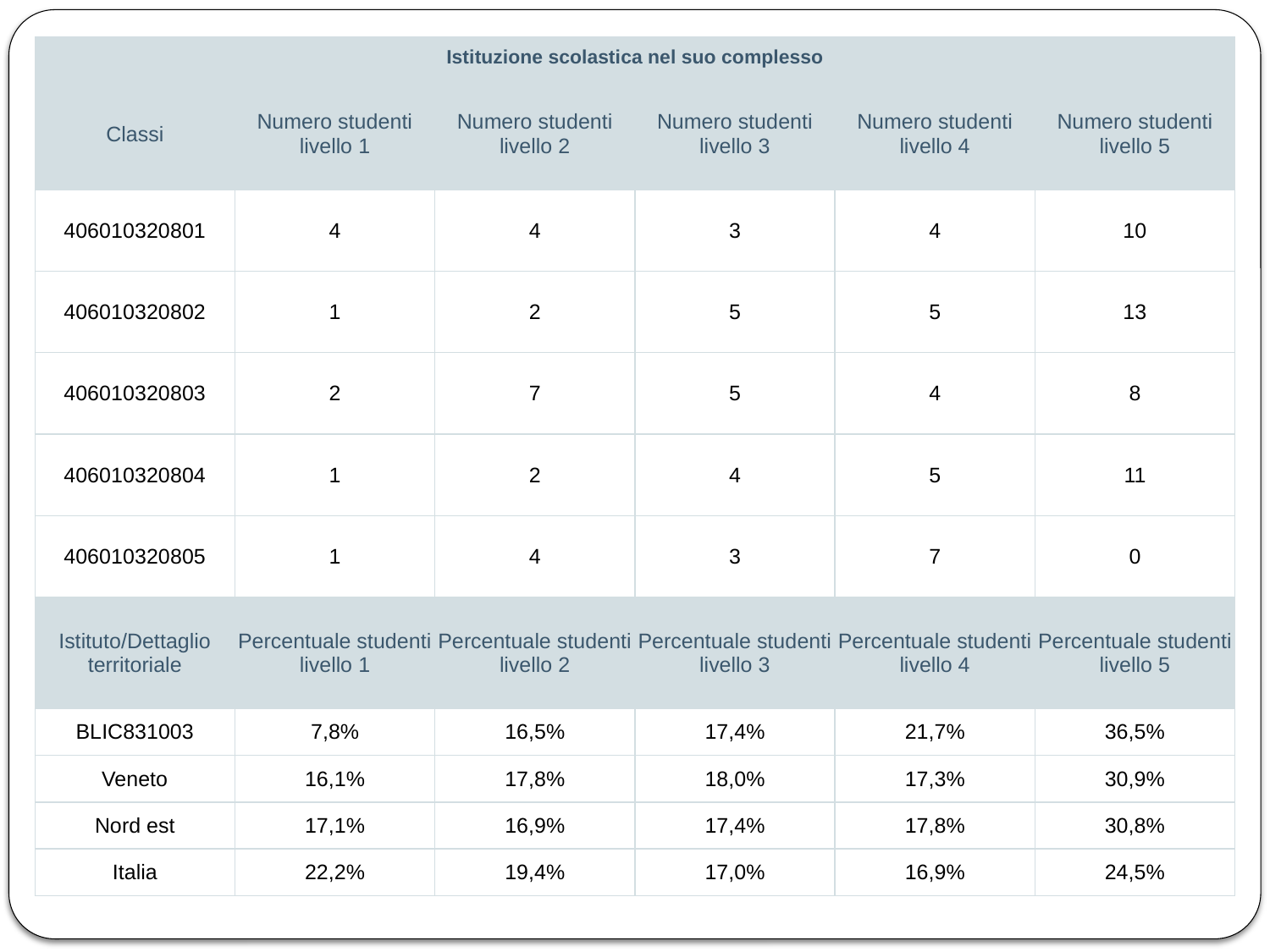

Tavola 4A Italiano

| Istituzione scolastica nel suo complesso |  |  |  |  |  |
| --- | --- | --- | --- | --- | --- |
| Classi | Numero studenti livello 1 | Numero studenti livello 2 | Numero studenti livello 3 | Numero studenti livello 4 | Numero studenti livello 5 |
| 406010320801 | 4 | 4 | 3 | 4 | 10 |
| 406010320802 | 1 | 2 | 5 | 5 | 13 |
| 406010320803 | 2 | 7 | 5 | 4 | 8 |
| 406010320804 | 1 | 2 | 4 | 5 | 11 |
| 406010320805 | 1 | 4 | 3 | 7 | 0 |
| Istituto/Dettaglio territoriale | Percentuale studenti livello 1 | Percentuale studenti livello 2 | Percentuale studenti livello 3 | Percentuale studenti livello 4 | Percentuale studenti livello 5 |
| BLIC831003 | 7,8% | 16,5% | 17,4% | 21,7% | 36,5% |
| Veneto | 16,1% | 17,8% | 18,0% | 17,3% | 30,9% |
| Nord est | 17,1% | 16,9% | 17,4% | 17,8% | 30,8% |
| Italia | 22,2% | 19,4% | 17,0% | 16,9% | 24,5% |